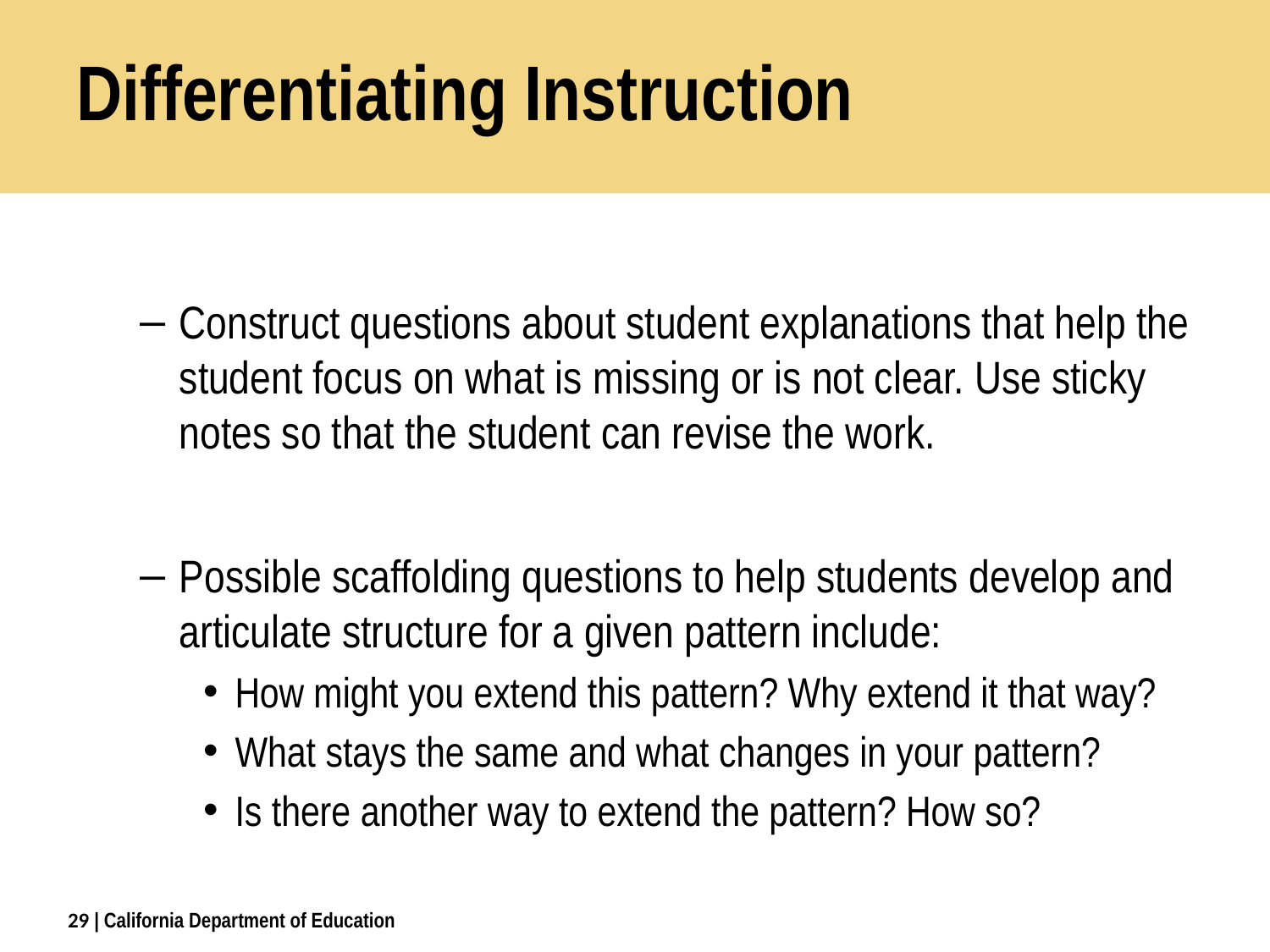

# Differentiating Instruction

Construct questions about student explanations that help the student focus on what is missing or is not clear. Use sticky notes so that the student can revise the work.

Possible scaffolding questions to help students develop and articulate structure for a given pattern include:
How might you extend this pattern? Why extend it that way?
What stays the same and what changes in your pattern?
Is there another way to extend the pattern? How so?
29
| California Department of Education